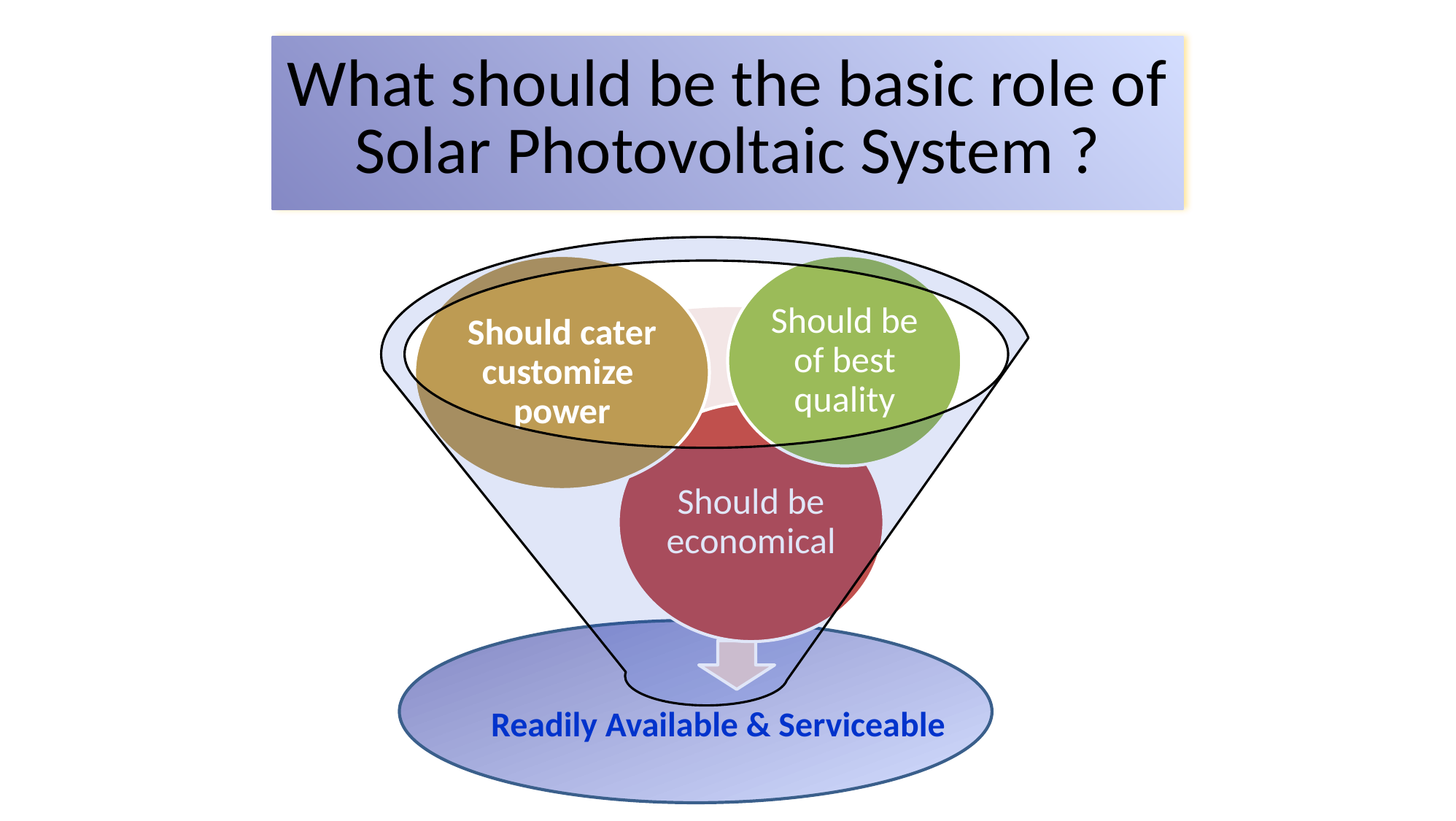

What should be the basic role of Solar Photovoltaic System ?
Readily Available & Serviceable
Should be economical
Should cater customize  power
Should be of best quality